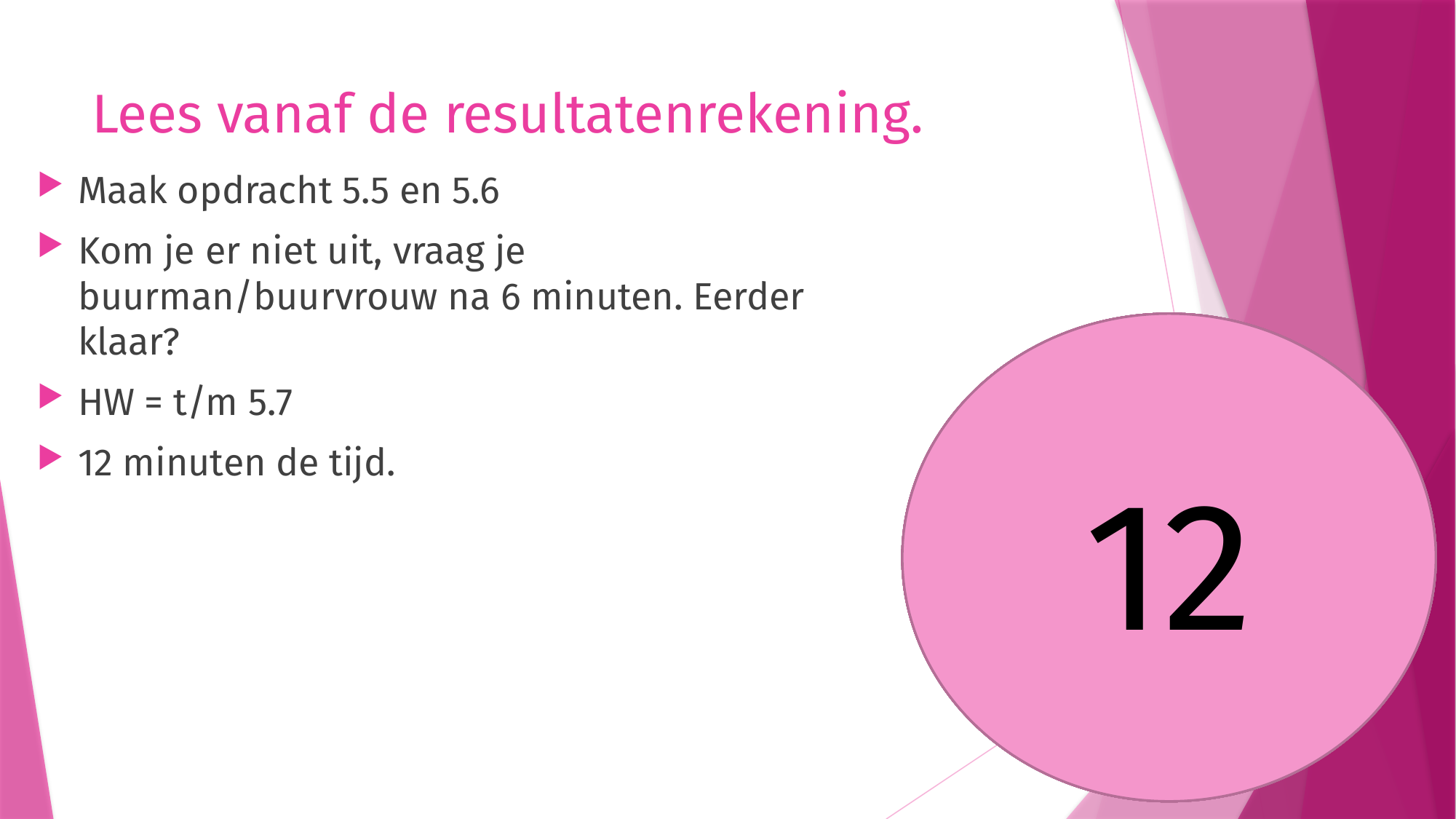

# Lees vanaf de resultatenrekening.
Maak opdracht 5.5 en 5.6
Kom je er niet uit, vraag je buurman/buurvrouw na 6 minuten. Eerder klaar?
HW = t/m 5.7
12 minuten de tijd.
12
11
10
9
8
5
6
7
4
3
1
2